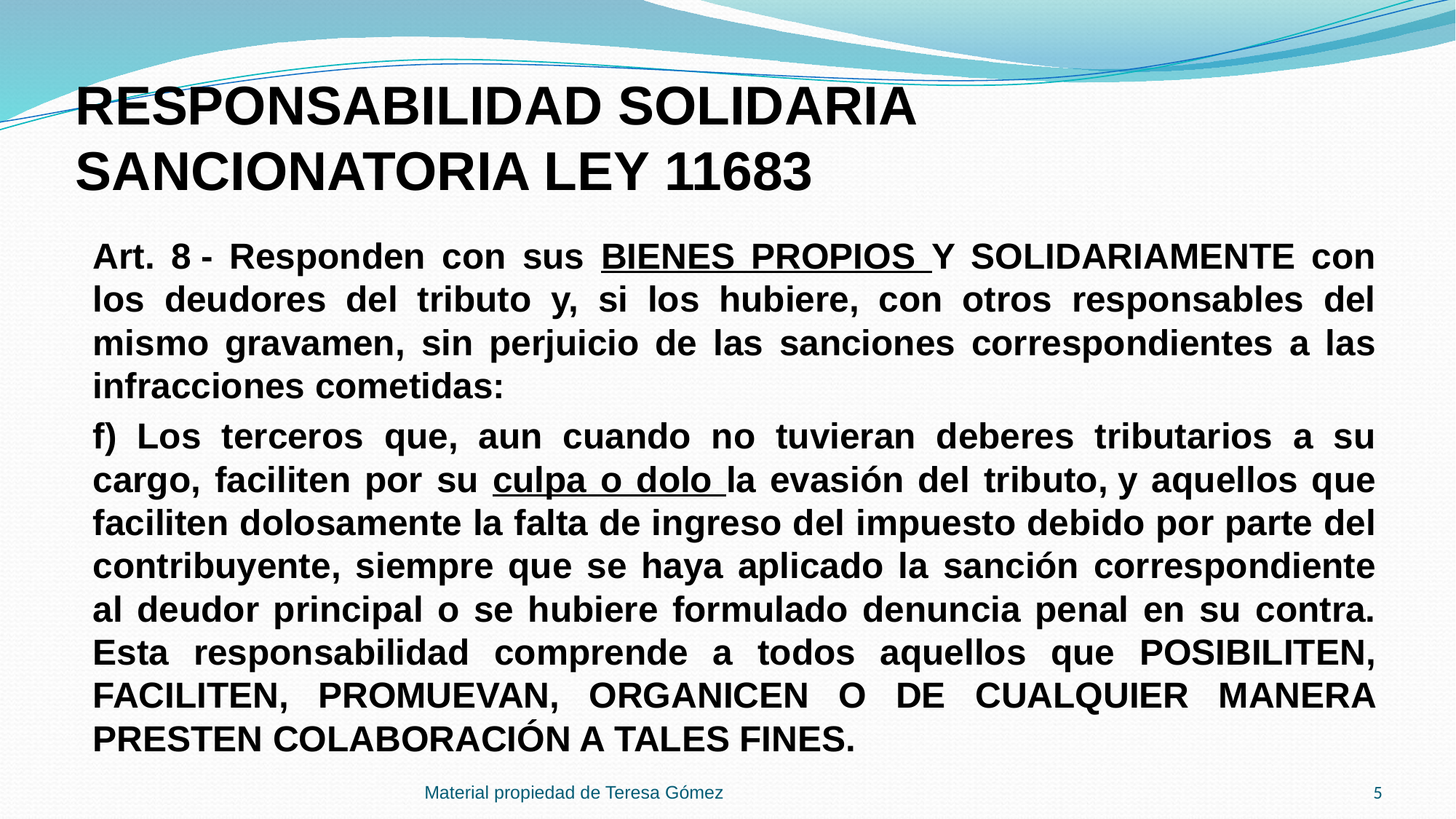

# RESPONSABILIDAD SOLIDARIA SANCIONATORIA LEY 11683
Art. 8 - Responden con sus BIENES PROPIOS Y SOLIDARIAMENTE con los deudores del tributo y, si los hubiere, con otros responsables del mismo gravamen, sin perjuicio de las sanciones correspondientes a las infracciones cometidas:
f) Los terceros que, aun cuando no tuvieran deberes tributarios a su cargo, faciliten por su culpa o dolo la evasión del tributo, y aquellos que faciliten dolosamente la falta de ingreso del impuesto debido por parte del contribuyente, siempre que se haya aplicado la sanción correspondiente al deudor principal o se hubiere formulado denuncia penal en su contra. Esta responsabilidad comprende a todos aquellos que POSIBILITEN, FACILITEN, PROMUEVAN, ORGANICEN O DE CUALQUIER MANERA PRESTEN COLABORACIÓN A TALES FINES.

Material propiedad de Teresa Gómez
5